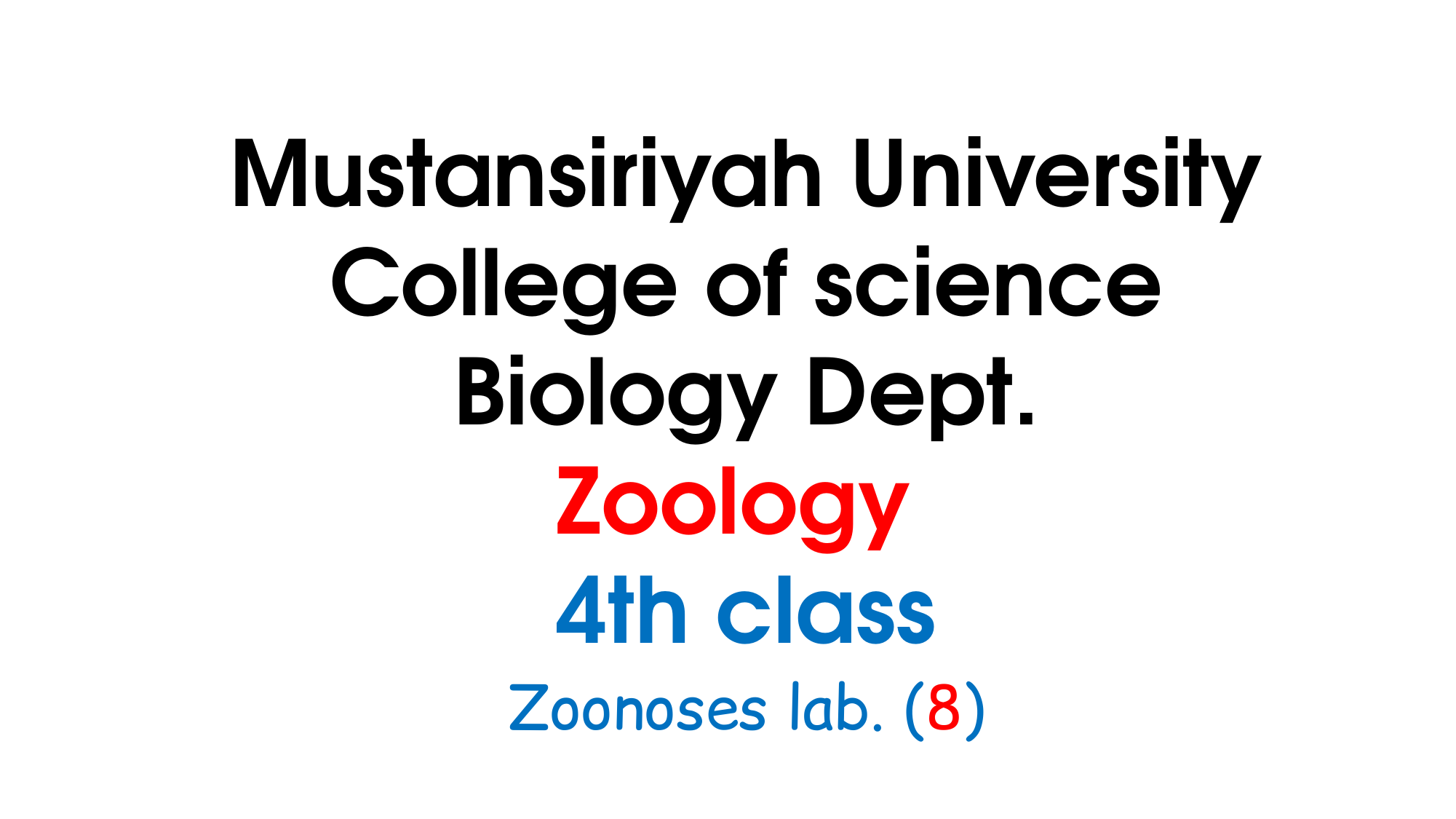

Mustansiriyah University
College of science
Biology Dept.
Zoology
4th class
Zoonoses lab. (8)